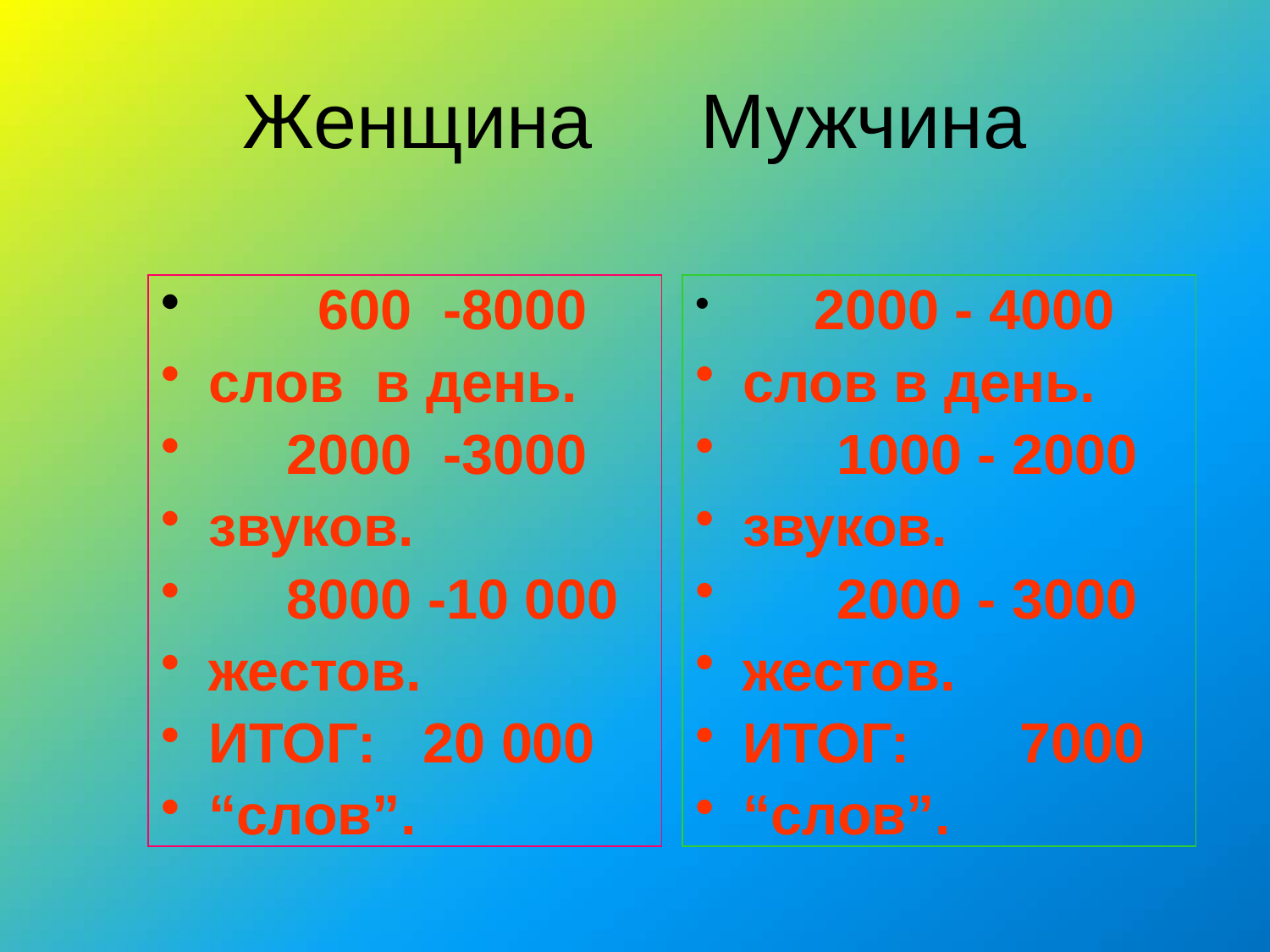

# Женщина     Мужчина
       600  -8000
слов  в день.
     2000  -3000
звуков.
     8000 -10 000
жестов.
ИТОГ:   20 000
“слов”.
      2000 - 4000
слов в день.
      1000 - 2000
звуков.
      2000 - 3000
жестов.
ИТОГ:       7000
“слов”.